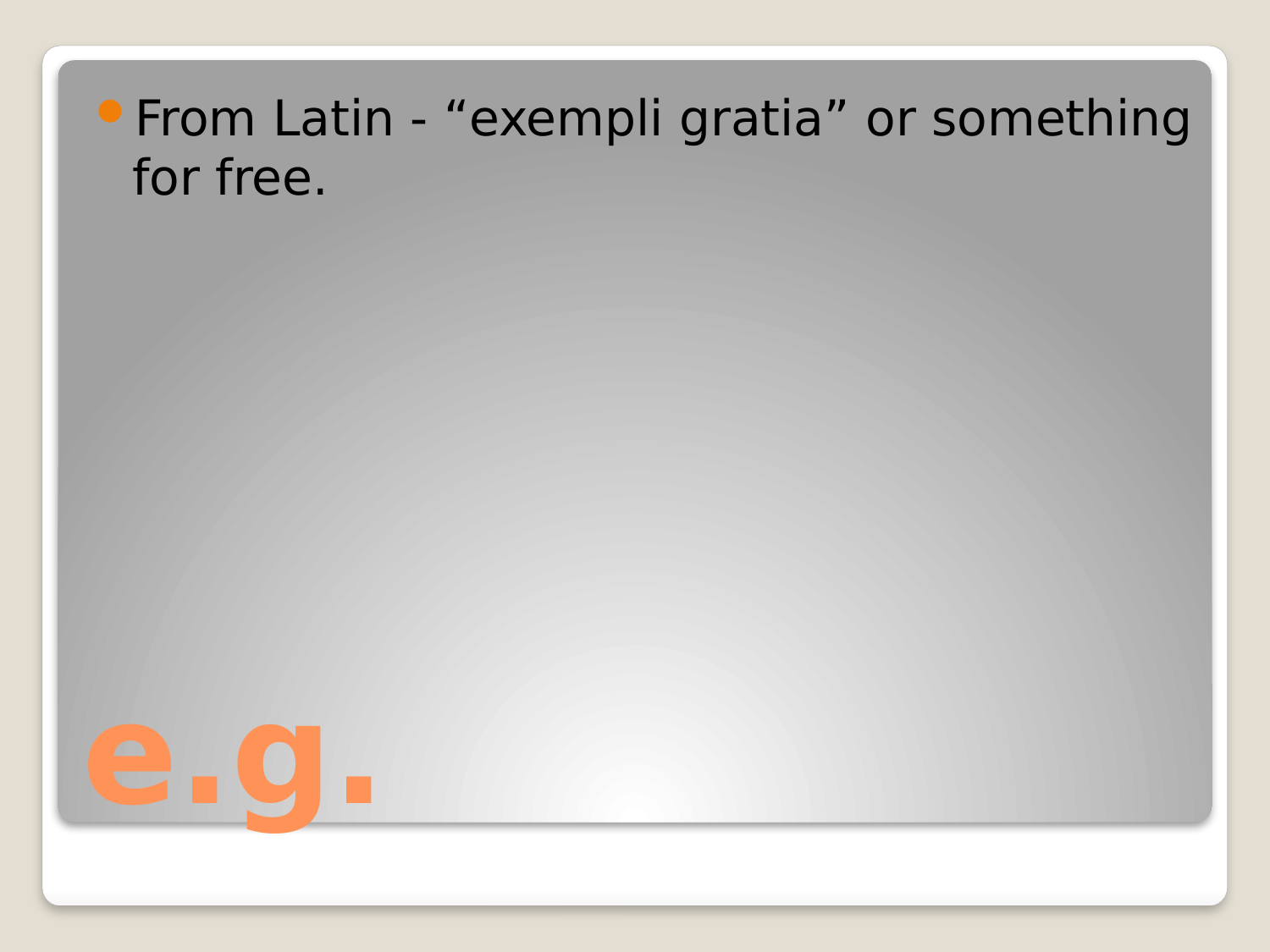

From Latin - “exempli gratia” or something for free.
# e.g.